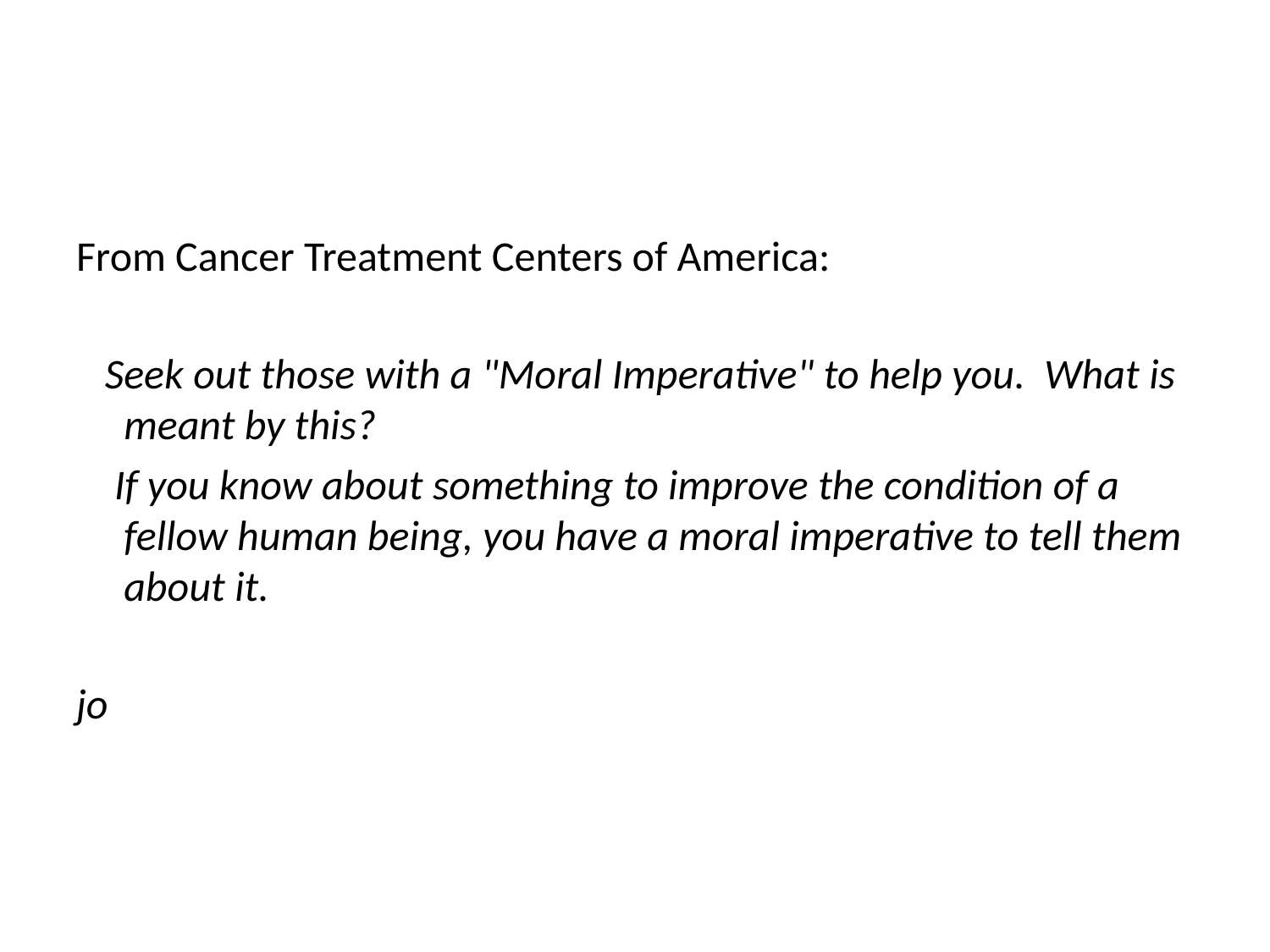

From Cancer Treatment Centers of America:

   Seek out those with a "Moral Imperative" to help you.  What is meant by this?
    If you know about something to improve the condition of a fellow human being, you have a moral imperative to tell them about it.

jo